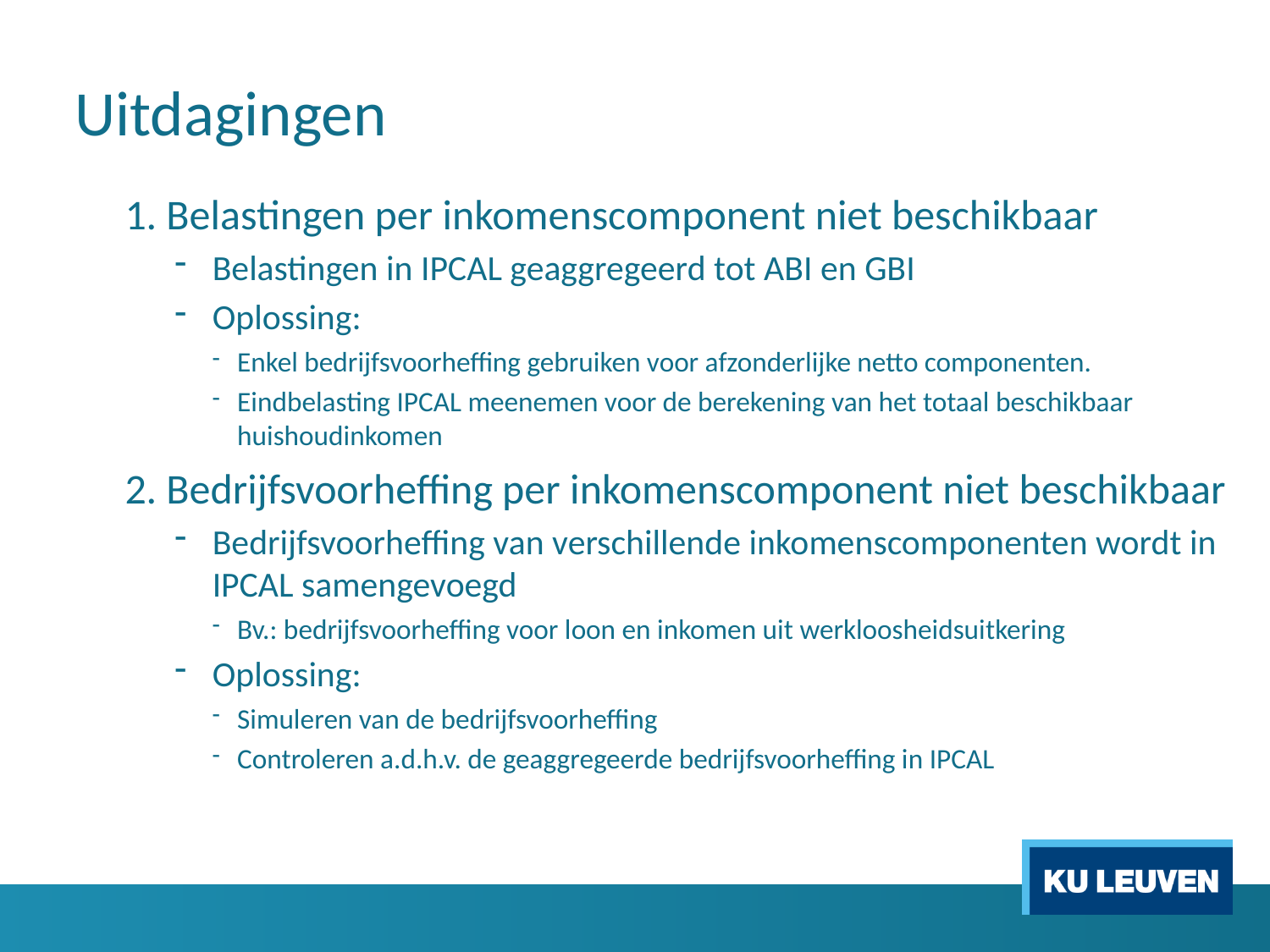

# Uitdagingen
1. Belastingen per inkomenscomponent niet beschikbaar
Belastingen in IPCAL geaggregeerd tot ABI en GBI
Oplossing:
Enkel bedrijfsvoorheffing gebruiken voor afzonderlijke netto componenten.
Eindbelasting IPCAL meenemen voor de berekening van het totaal beschikbaar huishoudinkomen
2. Bedrijfsvoorheffing per inkomenscomponent niet beschikbaar
Bedrijfsvoorheffing van verschillende inkomenscomponenten wordt in  IPCAL samengevoegd
Bv.: bedrijfsvoorheffing voor loon en inkomen uit werkloosheidsuitkering
Oplossing:
Simuleren van de bedrijfsvoorheffing
Controleren a.d.h.v. de geaggregeerde bedrijfsvoorheffing in IPCAL